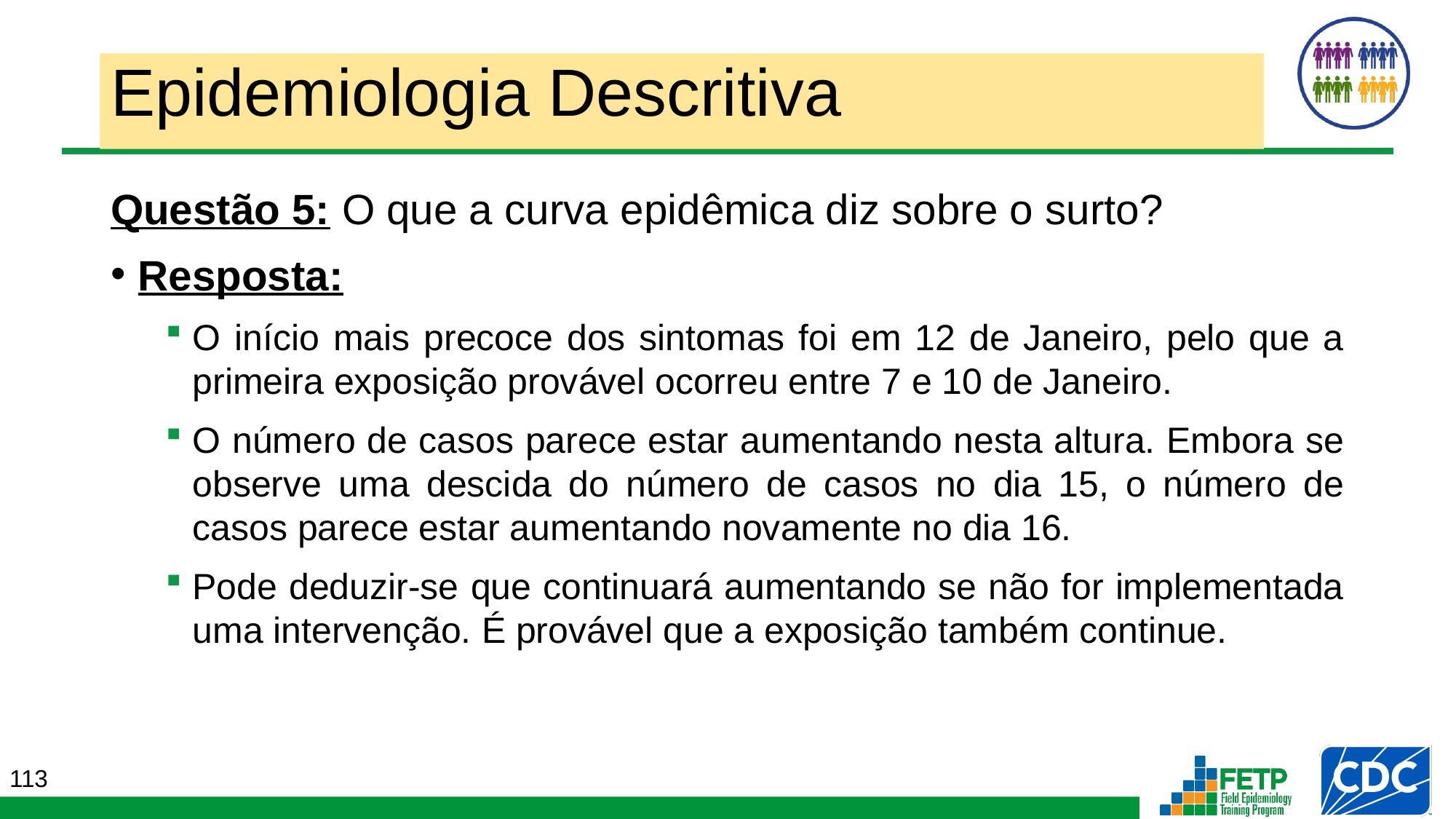

# Epidemiologia Descritiva

Questão 5: O que a curva epidêmica diz sobre o surto?
Resposta:
O início mais precoce dos sintomas foi em 12 de Janeiro, pelo que a primeira exposição provável ocorreu entre 7 e 10 de Janeiro.
O número de casos parece estar aumentando nesta altura. Embora se observe uma descida do número de casos no dia 15, o número de casos parece estar aumentando novamente no dia 16.
Pode deduzir-se que continuará aumentando se não for implementada uma intervenção. É provável que a exposição também continue.